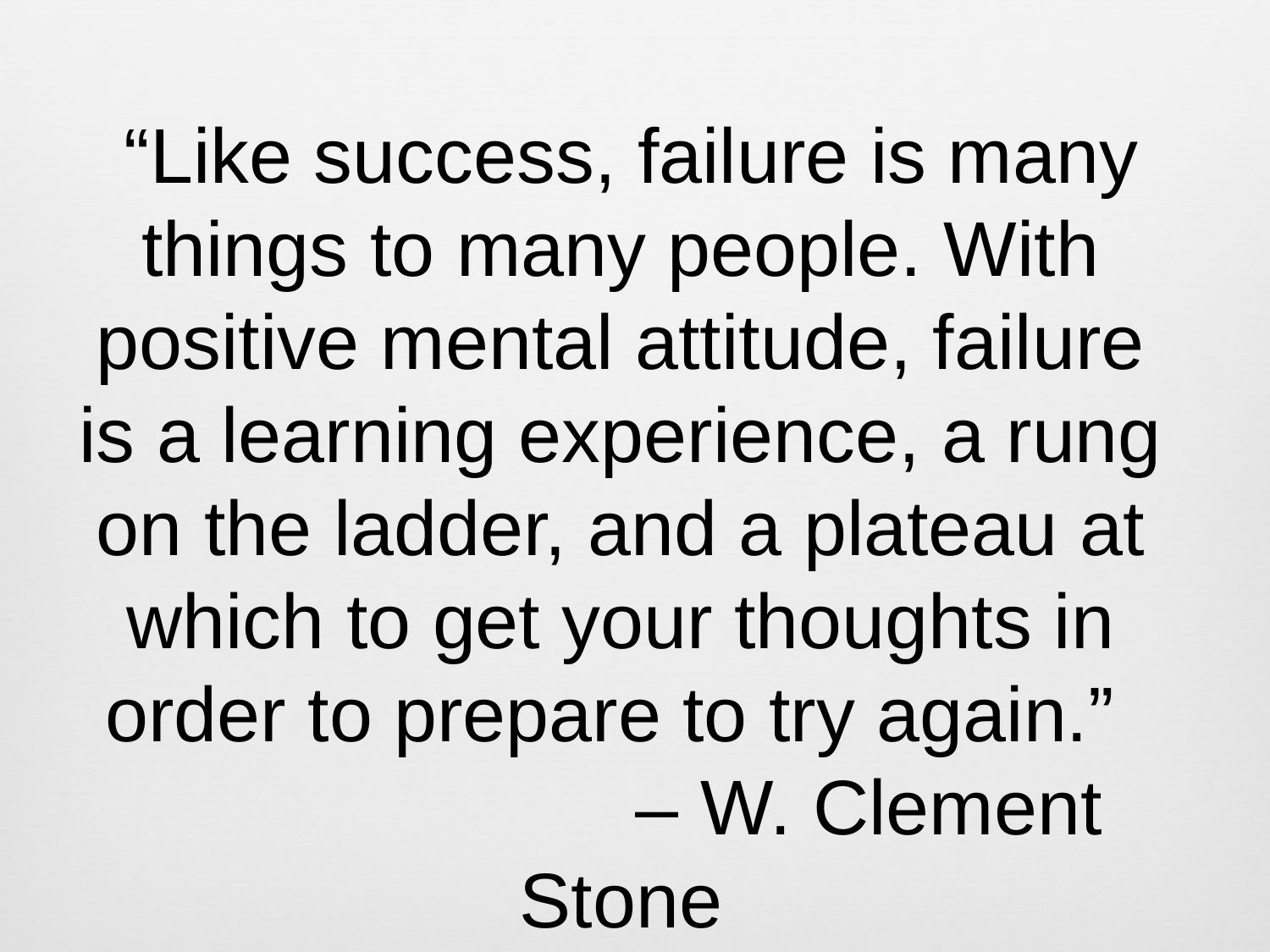

“Like success, failure is many things to many people. With positive mental attitude, failure is a learning experience, a rung on the ladder, and a plateau at which to get your thoughts in order to prepare to try again.”
                       – W. Clement Stone